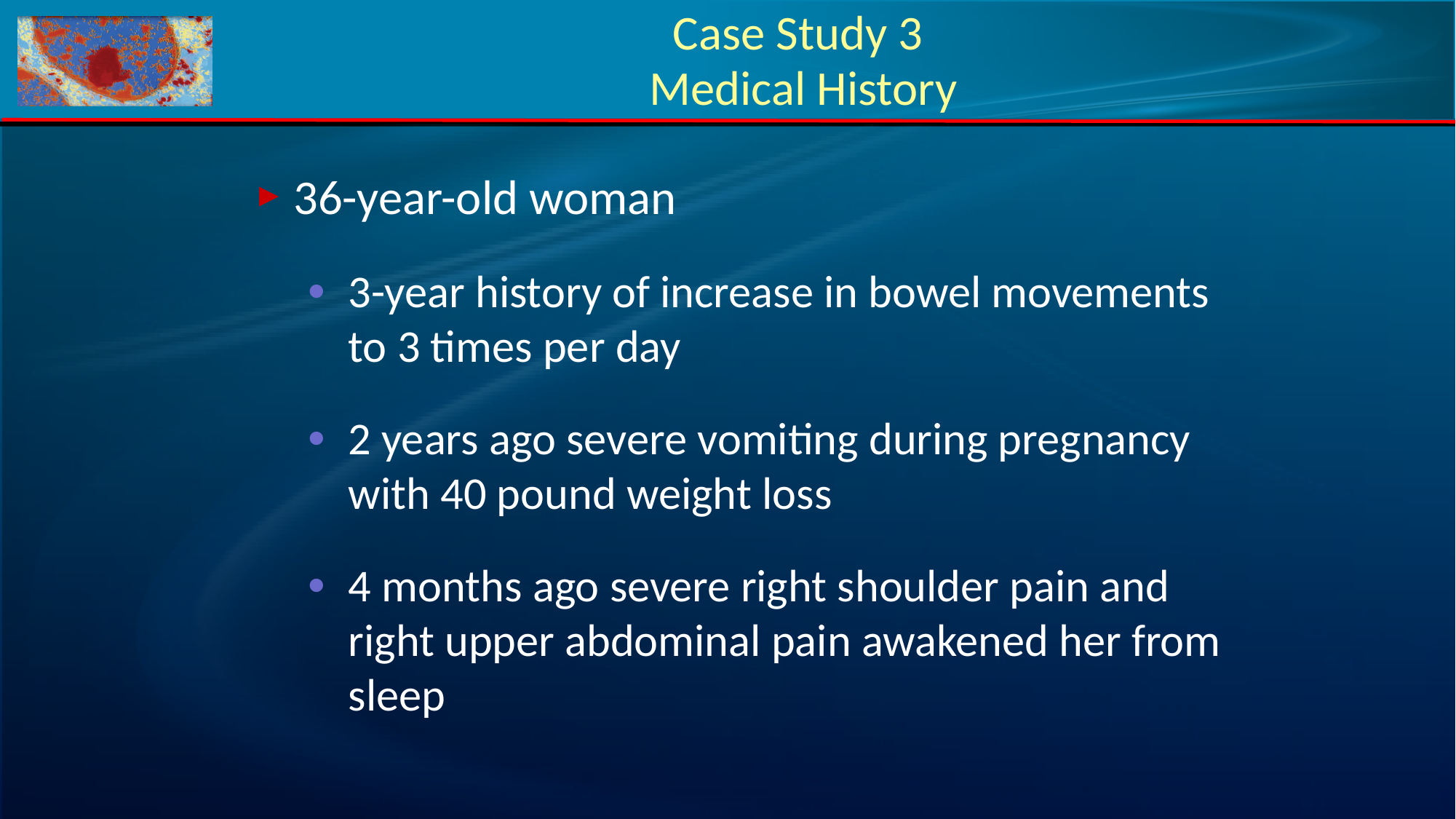

# Case Study 3 Medical History
36-year-old woman
3-year history of increase in bowel movements to 3 times per day
2 years ago severe vomiting during pregnancy with 40 pound weight loss
4 months ago severe right shoulder pain and right upper abdominal pain awakened her from sleep